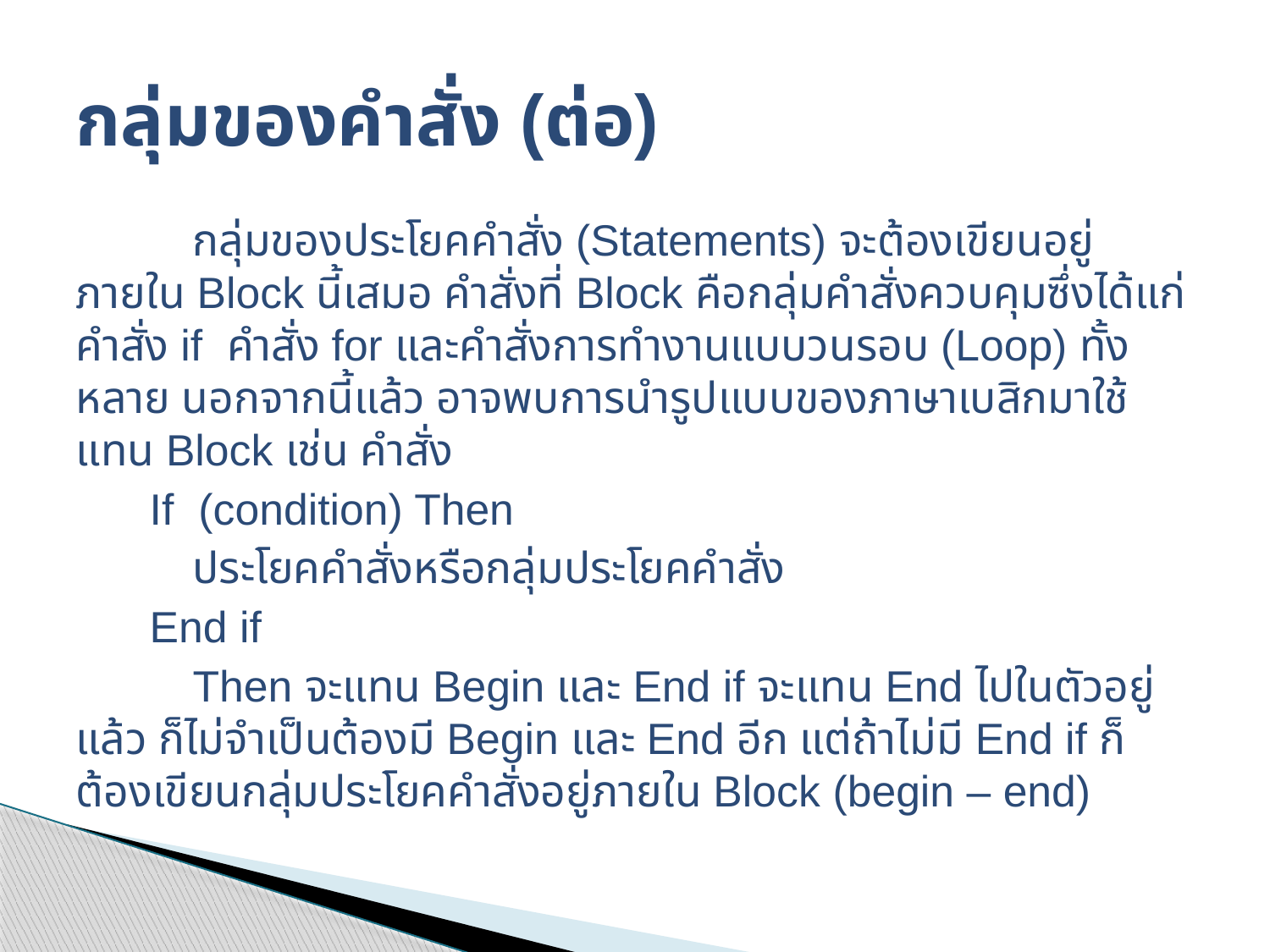

# กลุ่มของคำสั่ง (ต่อ)
	กลุ่มของประโยคคำสั่ง (Statements) จะต้องเขียนอยู่ภายใน Block นี้เสมอ คำสั่งที่ Block คือกลุ่มคำสั่งควบคุมซึ่งได้แก่ คำสั่ง if  คำสั่ง for และคำสั่งการทำงานแบบวนรอบ (Loop) ทั้งหลาย นอกจากนี้แล้ว อาจพบการนำรูปแบบของภาษาเบสิกมาใช้แทน Block เช่น คำสั่ง
      If  (condition) Then
		ประโยคคำสั่งหรือกลุ่มประโยคคำสั่ง
      End if
	Then จะแทน Begin และ End if จะแทน End ไปในตัวอยู่แล้ว ก็ไม่จำเป็นต้องมี Begin และ End อีก แต่ถ้าไม่มี End if ก็ต้องเขียนกลุ่มประโยคคำสั่งอยู่ภายใน Block (begin – end)